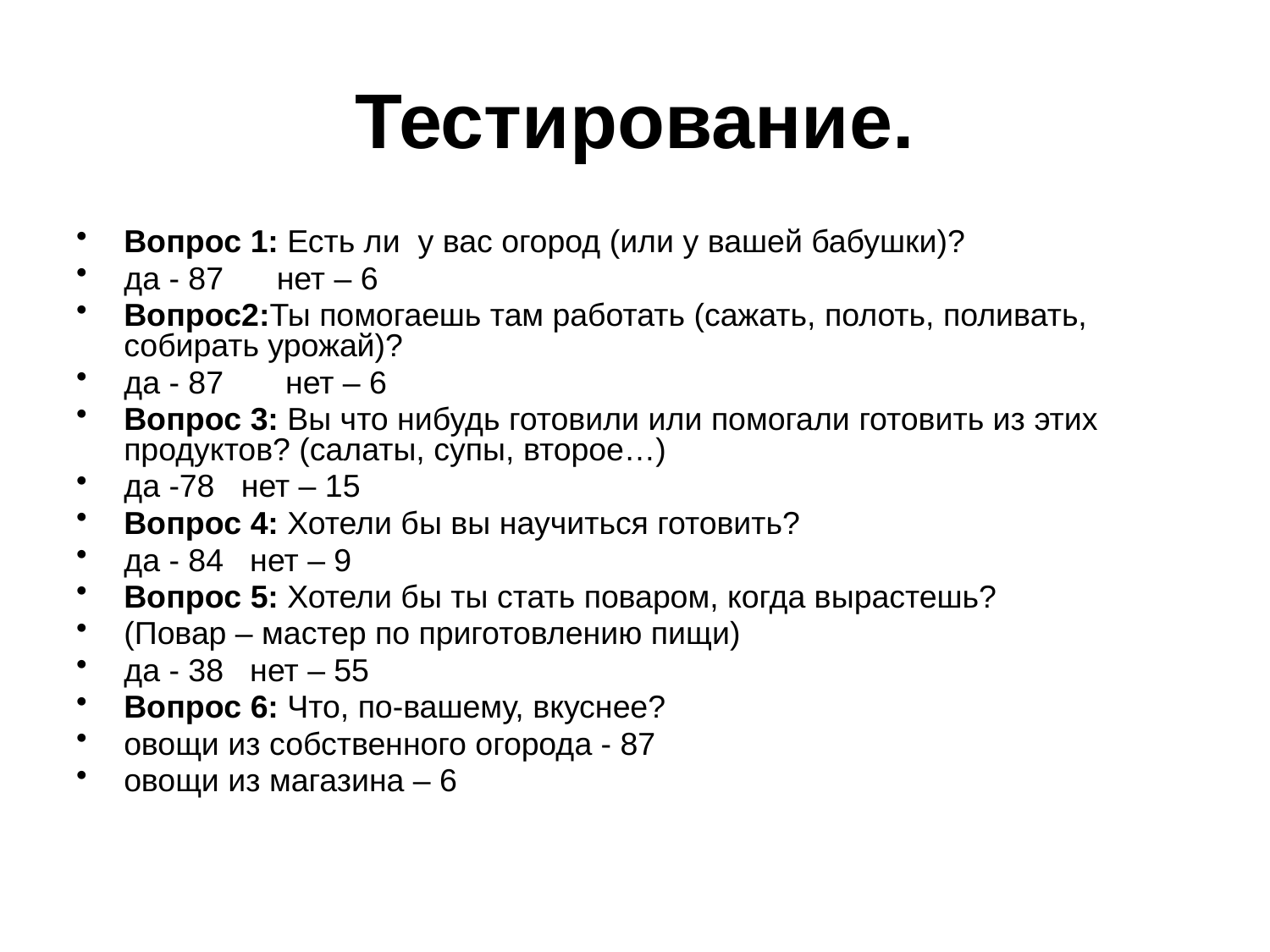

# Тестирование.
Вопрос 1: Есть ли  у вас огород (или у вашей бабушки)?
да - 87      нет – 6
Вопрос2:Ты помогаешь там работать (сажать, полоть, поливать,   собирать урожай)?
да - 87       нет – 6
Вопрос 3: Вы что нибудь готовили или помогали готовить из этих продуктов? (салаты, супы, второе…)
да -78   нет – 15
Вопрос 4: Хотели бы вы научиться готовить?
да - 84   нет – 9
Вопрос 5: Хотели бы ты стать поваром, когда вырастешь?
(Повар – мастер по приготовлению пищи)
да - 38   нет – 55
Вопрос 6: Что, по-вашему, вкуснее?
овощи из собственного огорода - 87
овощи из магазина – 6